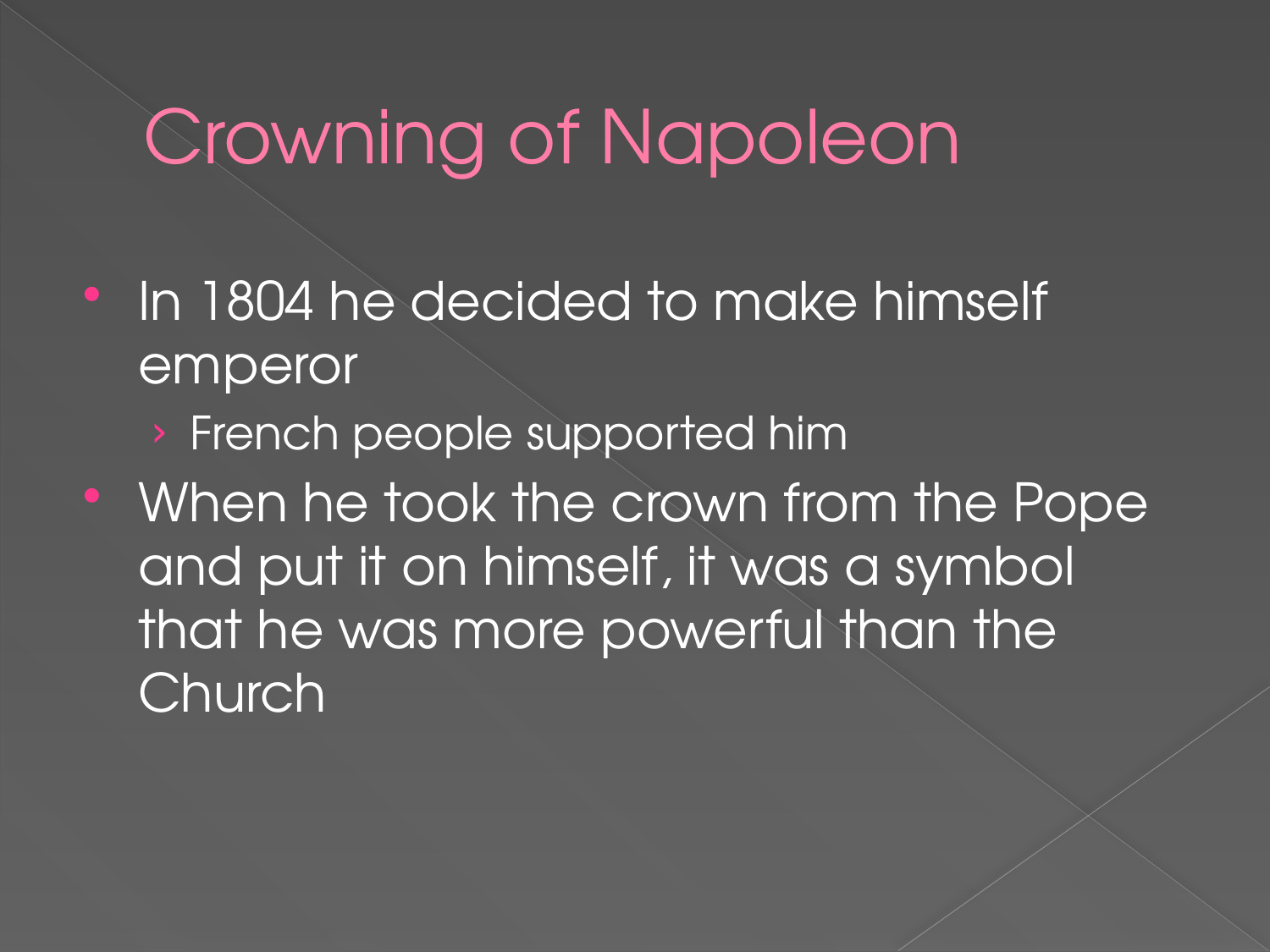

# Crowning of Napoleon
In 1804 he decided to make himself emperor
French people supported him
When he took the crown from the Pope and put it on himself, it was a symbol that he was more powerful than the Church